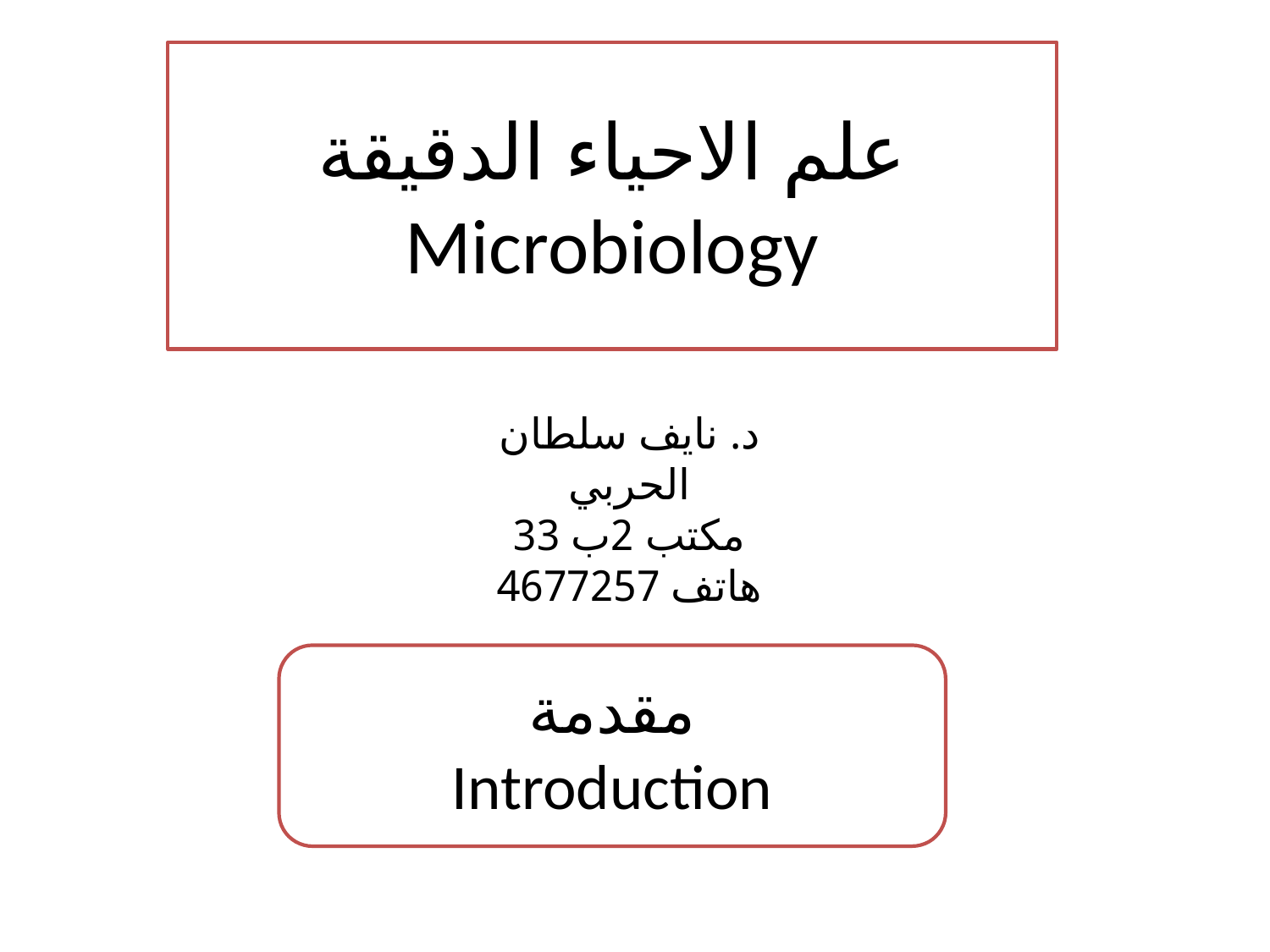

علم الاحياء الدقيقة
Microbiology
د. نايف سلطان الحربي
مكتب 2ب 33
هاتف 4677257
مقدمة
Introduction